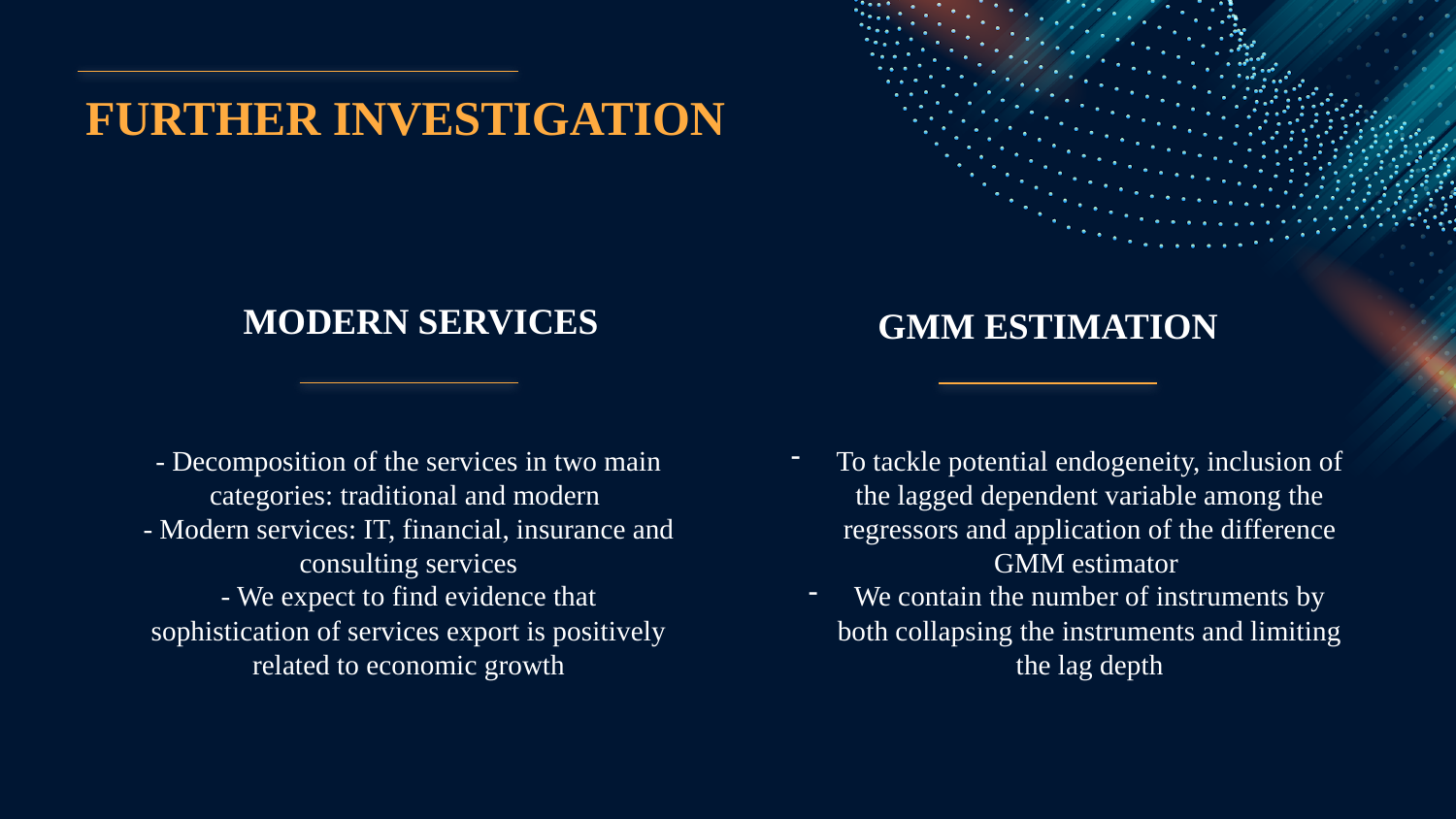

FURTHER INVESTIGATION
# MODERN SERVICES
GMM ESTIMATION
- Decomposition of the services in two main categories: traditional and modern
- Modern services: IT, financial, insurance and consulting services
- We expect to find evidence that sophistication of services export is positively related to economic growth
To tackle potential endogeneity, inclusion of the lagged dependent variable among the regressors and application of the difference GMM estimator
We contain the number of instruments by both collapsing the instruments and limiting the lag depth